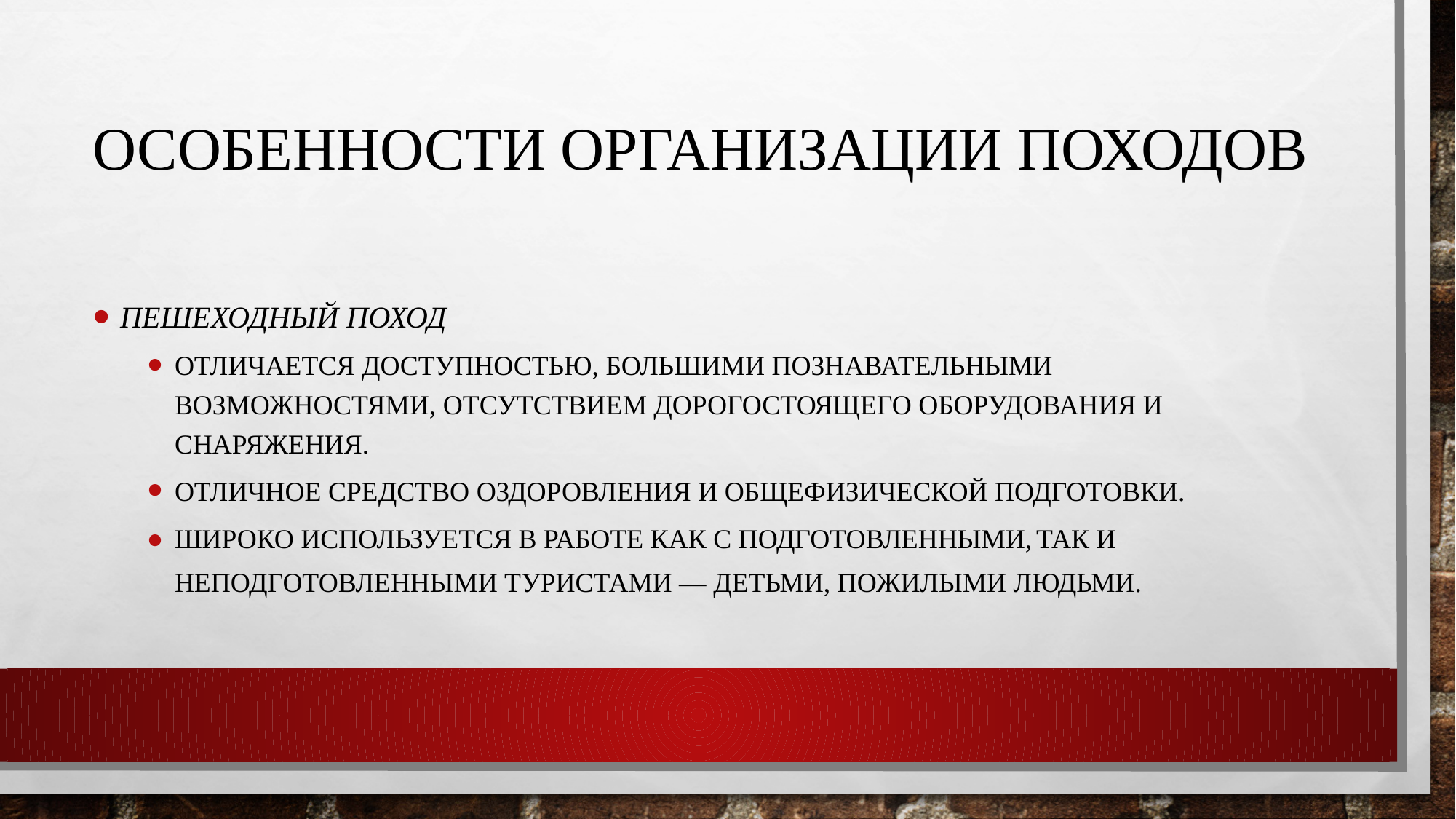

# Особенности организации походов
Пешеходный поход
Отличается доступностью, большими познавательными возможностями, отсутствием дорогостоящего оборудования и снаряжения.
Отличное средство оздоровления и общефизической подготовки.
Широко используется в работе как с подготовленными, так и неподготовленными туристами — детьми, пожилыми людьми.